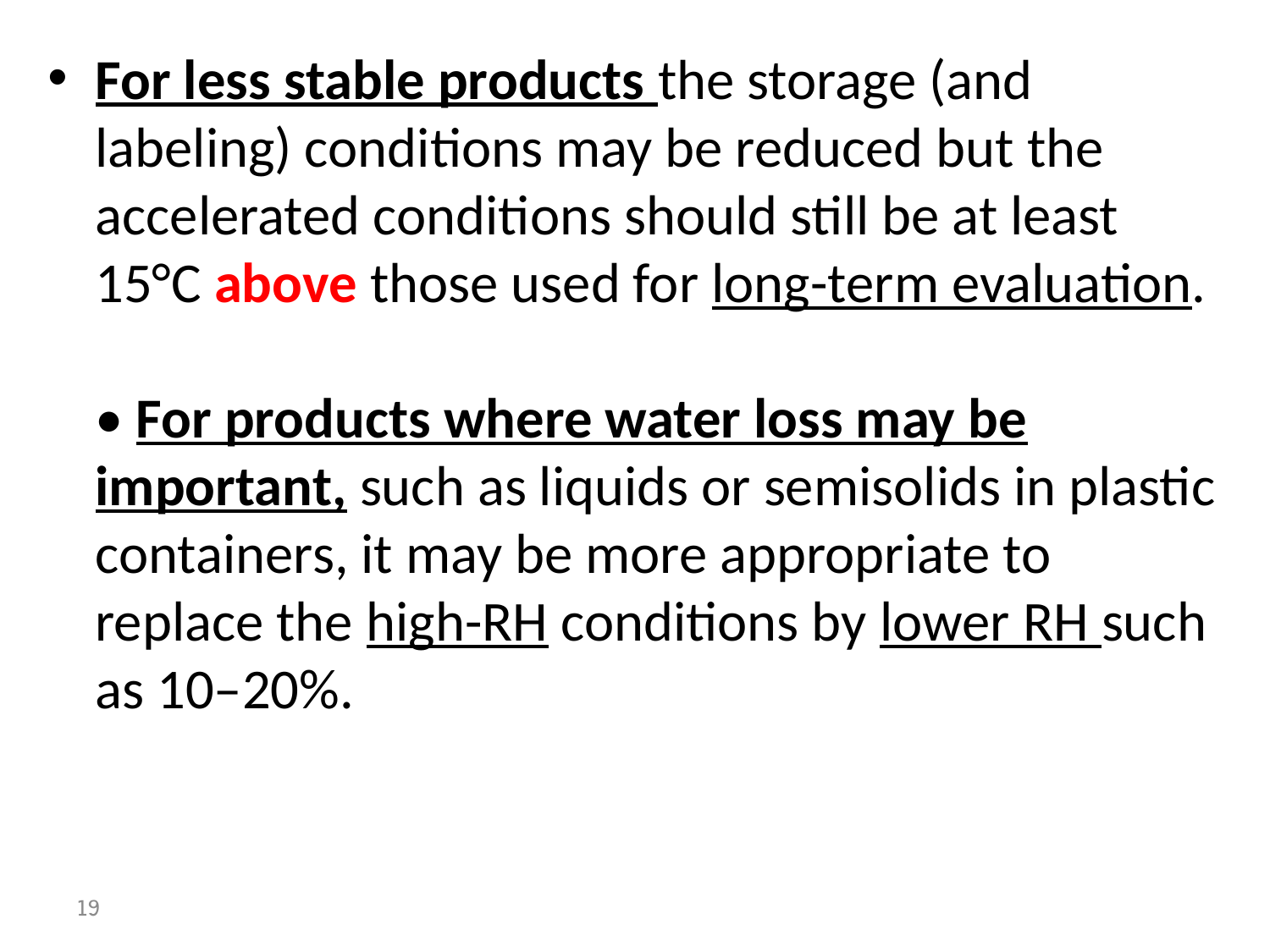

For less stable products the storage (and labeling) conditions may be reduced but the accelerated conditions should still be at least 15°C above those used for long-term evaluation.
• For products where water loss may be important, such as liquids or semisolids in plastic containers, it may be more appropriate to replace the high-RH conditions by lower RH such as 10–20%.
19